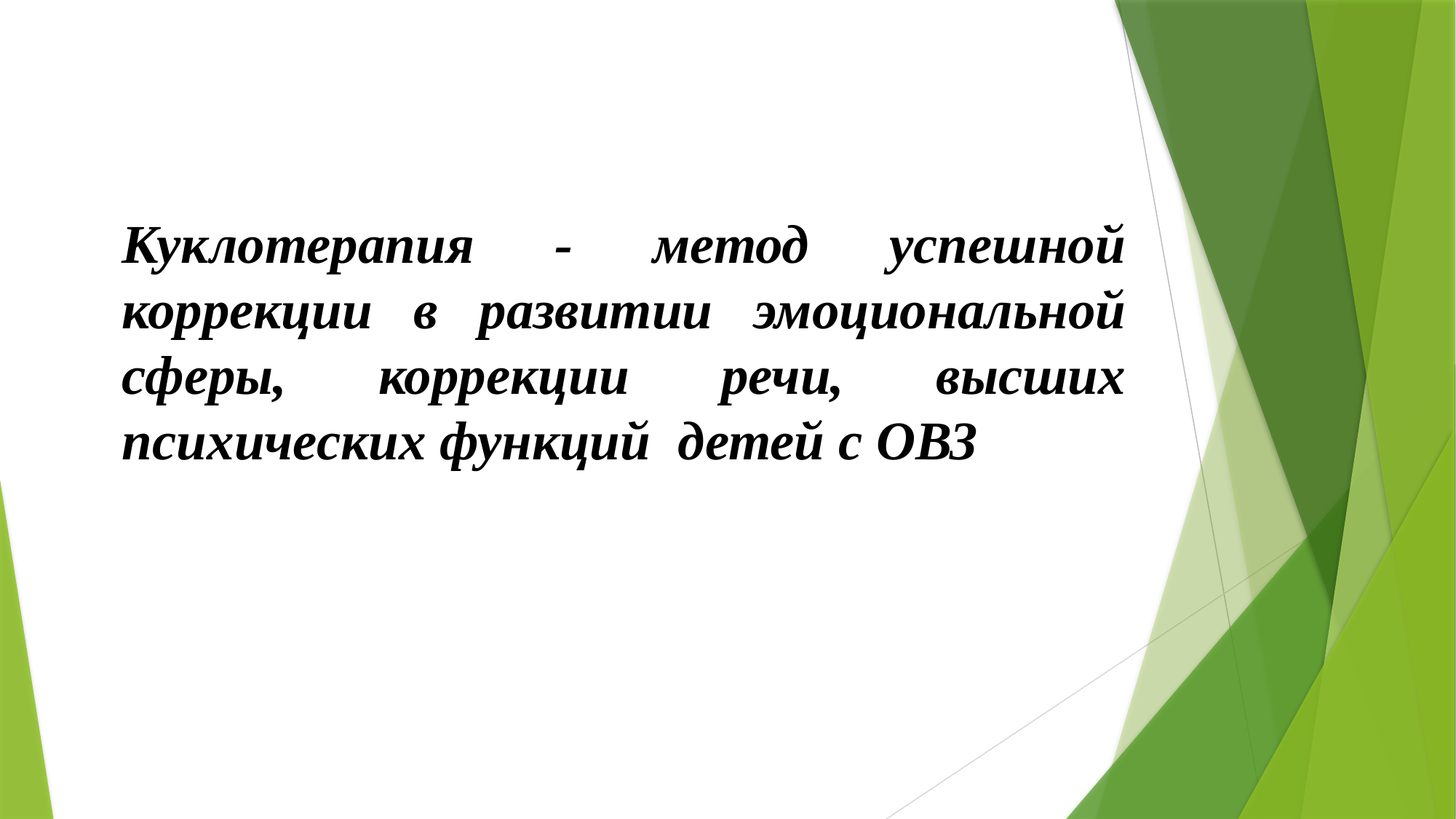

# Куклотерапия - метод успешной коррекции в развитии эмоциональной сферы, коррекции речи, высших психических функций  детей с ОВЗ